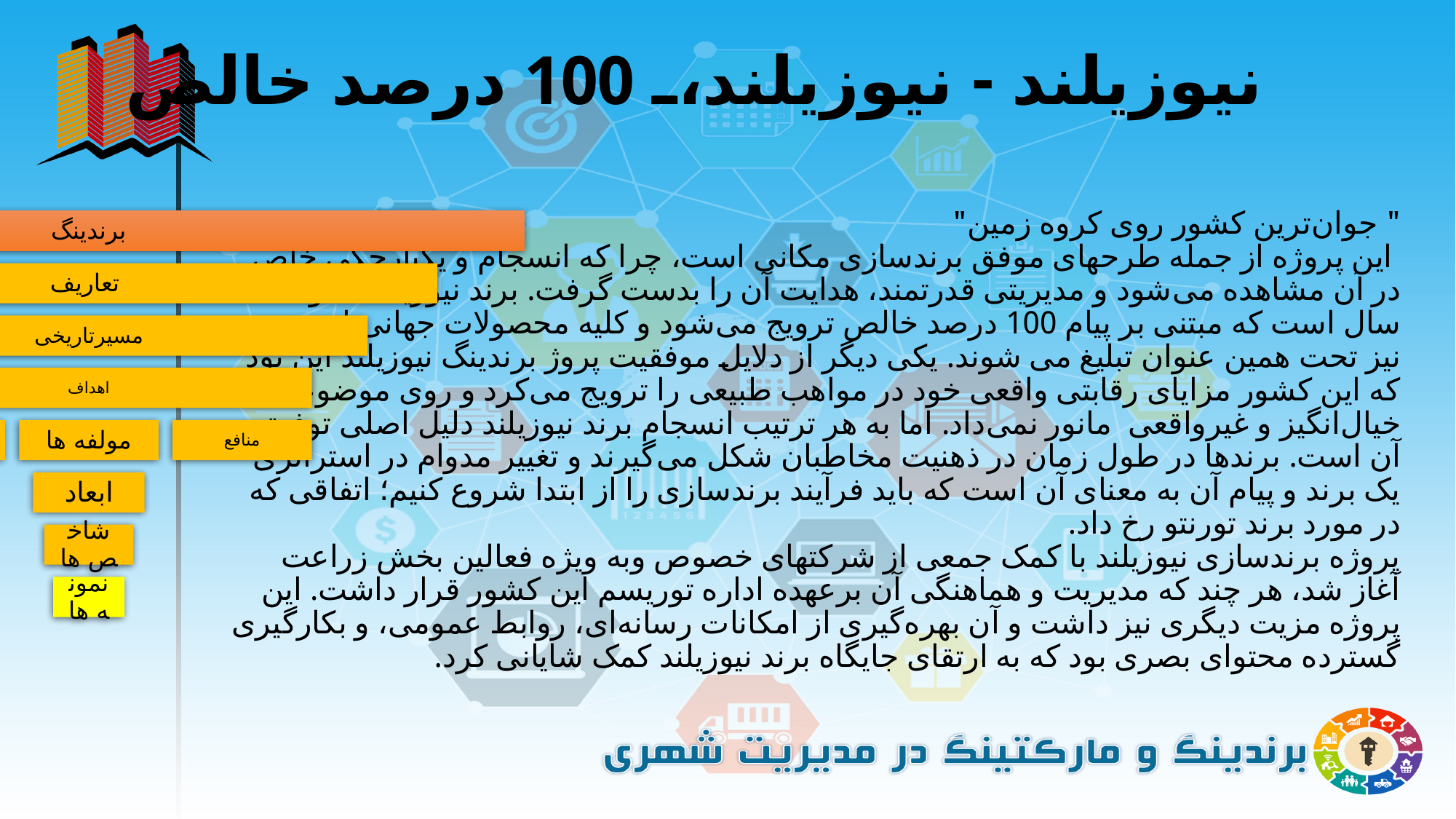

# نیوزیلند - نیوزیلند، 100 درصد خالص
" جوان‌ترین کشور روی کروه زمین"
 این پروژه از جمله طرحهای موفق برندسازی مکانی است، چرا که انسجام و یکپارچگی خاص در آن مشاهده می‌شود و مدیریتی قدرتمند، هدایت آن را بدست گرفت. برند نیوزیلند حدود 12 سال است که مبتنی بر پیام 100 درصد خالص ترویج می‌شود و کلیه محصولات جهانی این برند نیز تحت همین عنوان تبلیغ می شوند. یکی دیگر از دلایل موفقیت پروژ برندینگ نیوزیلند این بود که این کشور مزایای رقابتی واقعی خود در مواهب طبیعی را ترویج می‌کرد و روی موضوعات خیال‌انگیز و غیرواقعی  مانور نمی‌داد. اما به هر ترتیب انسجام برند نیوزیلند دلیل اصلی توفیق آن است. برندها در طول زمان در ذهنیت مخاطبان شکل می‌گیرند و تغییر مدوام در استراتژی یک برند و پیام آن به معنای آن است که باید فرآیند برندسازی را از ابتدا شروع کنیم؛ اتفاقی که در مورد برند تورنتو رخ داد.
پروژه برندسازی نیوزیلند با کمک جمعی از شرکتهای خصوص وبه ویژه فعالین بخش زراعت آغاز شد، هر چند که مدیریت و هماهنگی آن برعهده اداره توریسم این کشور قرار داشت. این پروژه مزیت دیگری نیز داشت و آن بهره‌گیری از امکانات رسانه‌ای، روابط عمومی، و بکارگیری گسترده محتوای بصری بود که به ارتقای جایگاه برند نیوزیلند کمک شایانی کرد.
برندینگ
تعاریف
مسیرتاریخی
اهداف
مولفه ها
منافع
ابعاد
شاخص ها
نمونه ها